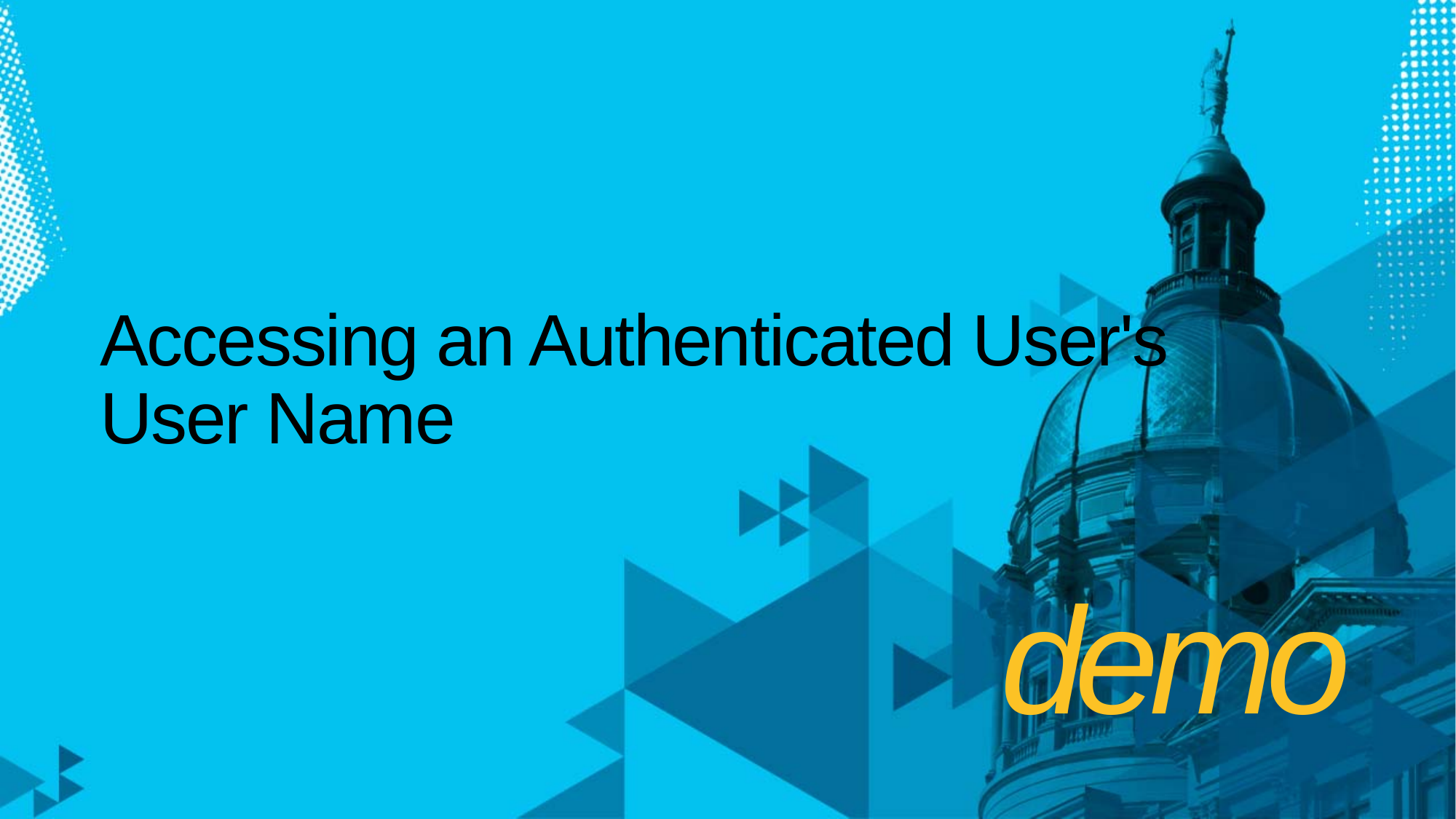

# Accessing an Authenticated User's User Name
demo